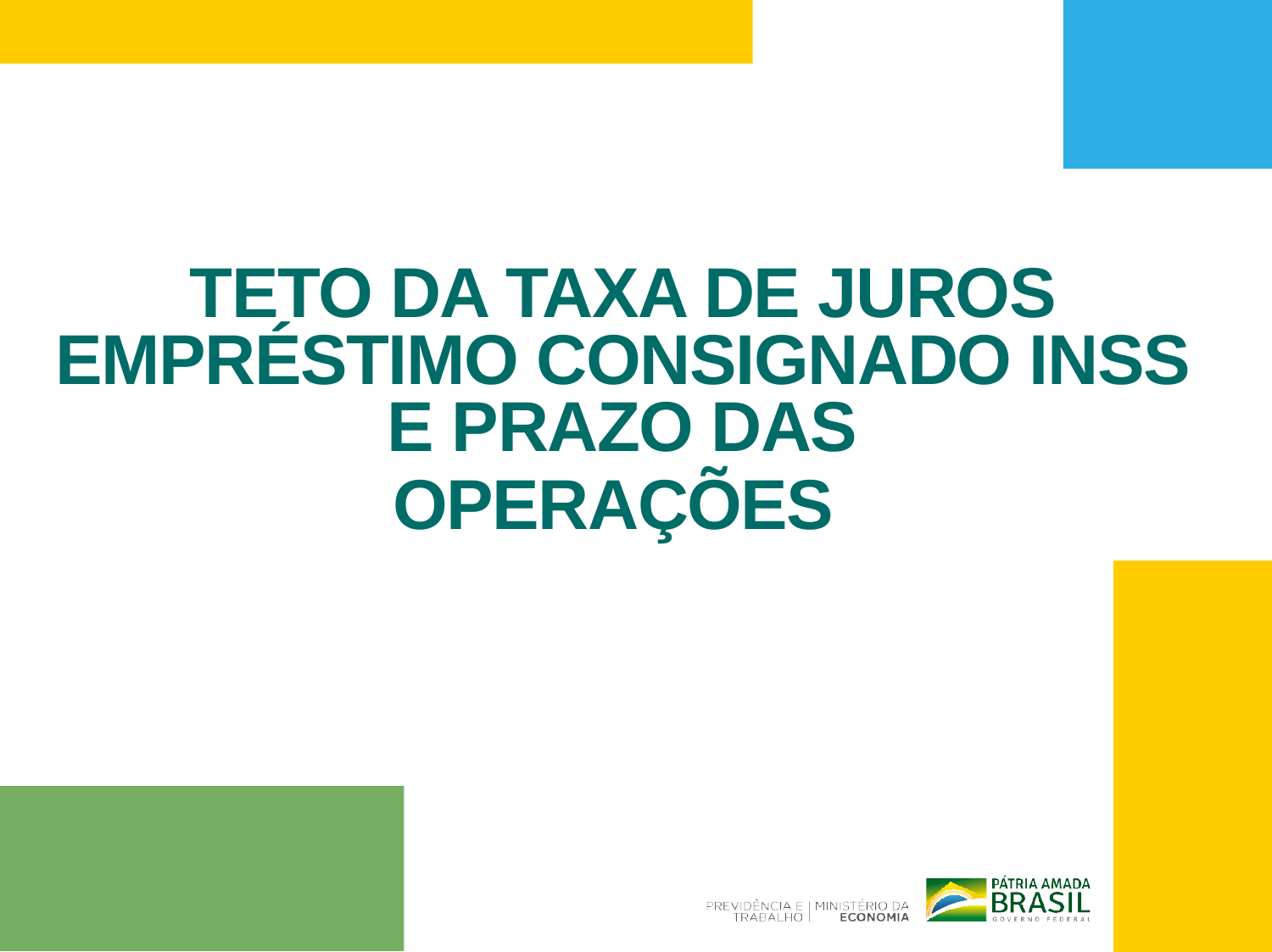

TETO DA TAXA DE JUROS EMPRÉSTIMO CONSIGNADO INSS E PRAZO DAS
OPERAÇÕES